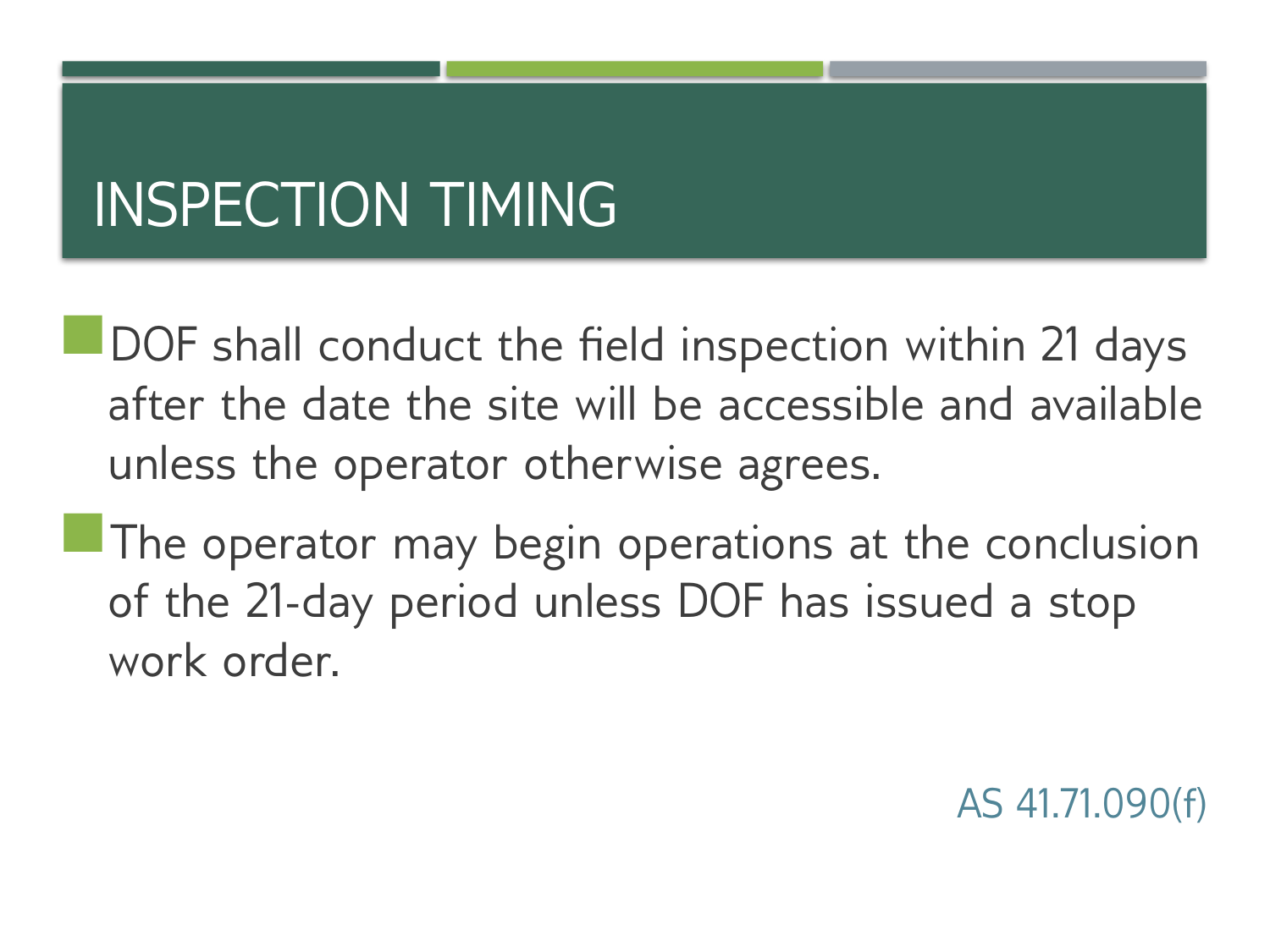

# Inspection timing
DOF shall conduct the field inspection within 21 days after the date the site will be accessible and available unless the operator otherwise agrees.
The operator may begin operations at the conclusion of the 21‑day period unless DOF has issued a stop work order.

AS 41.71.090(f)